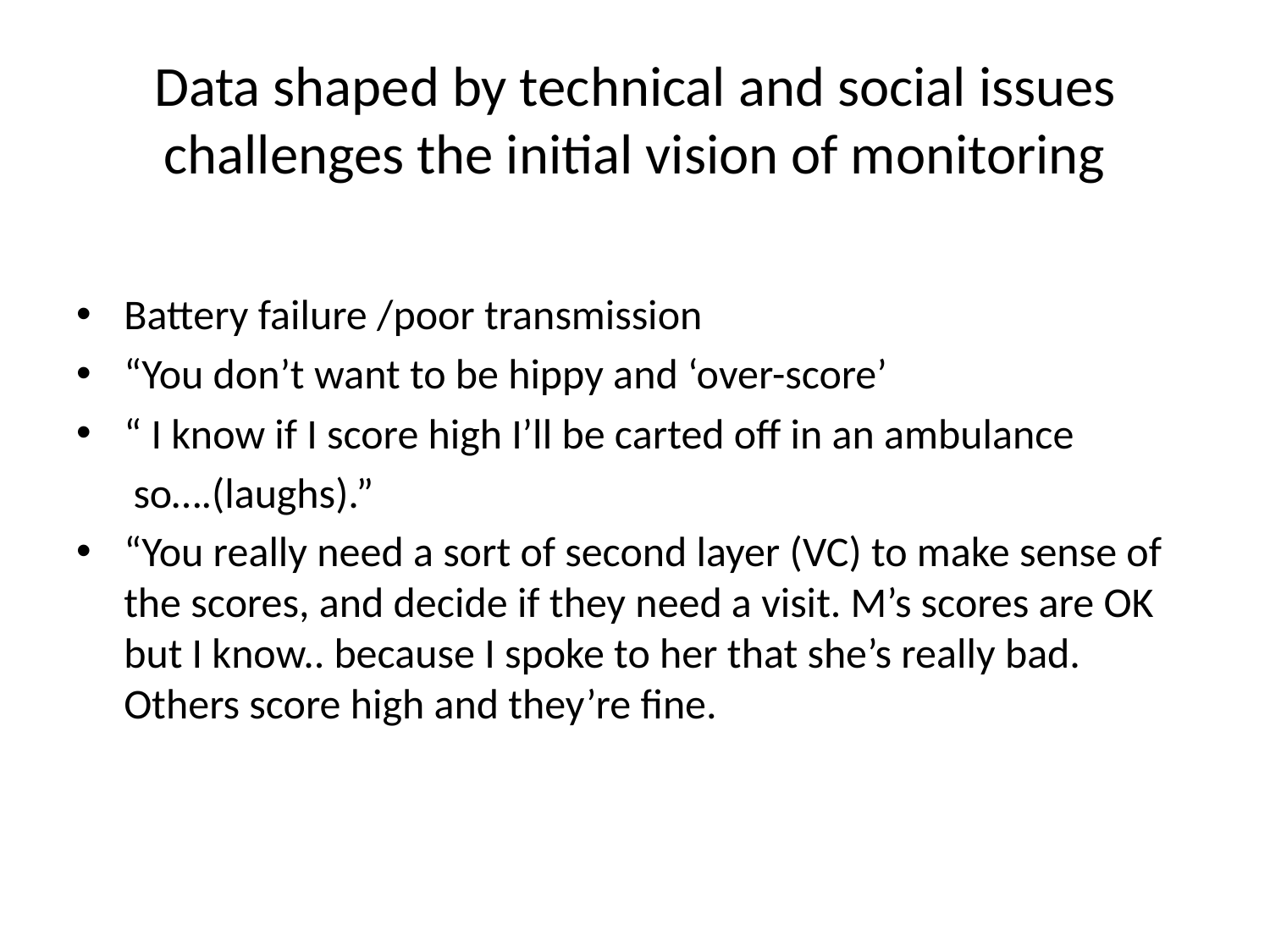

# Data shaped by technical and social issues challenges the initial vision of monitoring

Battery failure /poor transmission
“You don’t want to be hippy and ‘over-score’
“ I know if I score high I’ll be carted off in an ambulance
      so….(laughs).”
“You really need a sort of second layer (VC) to make sense of the scores, and decide if they need a visit. M’s scores are OK but I know.. because I spoke to her that she’s really bad. Others score high and they’re fine.